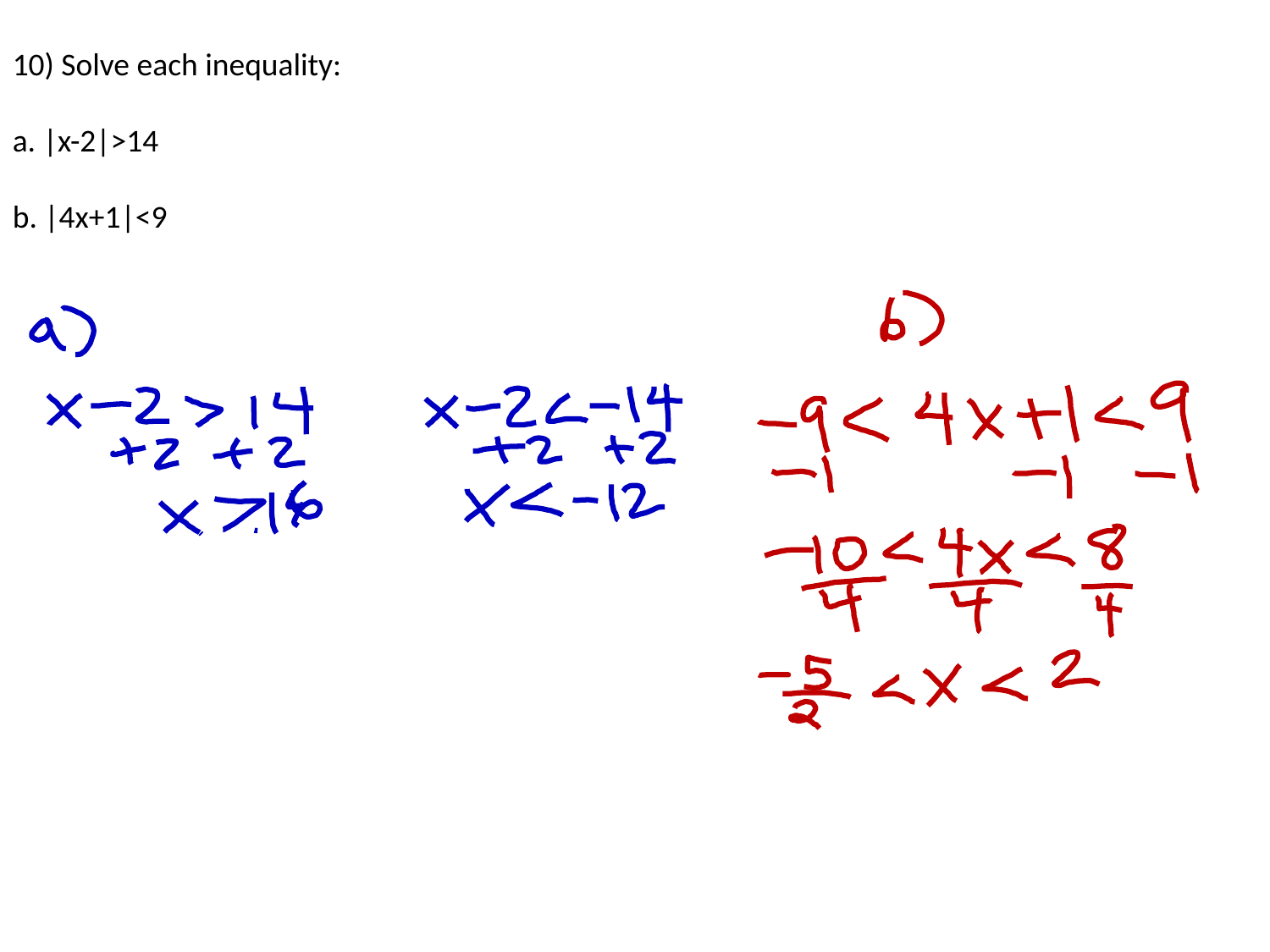

10) Solve each inequality:

a. |x-2|>14

b. |4x+1|<9